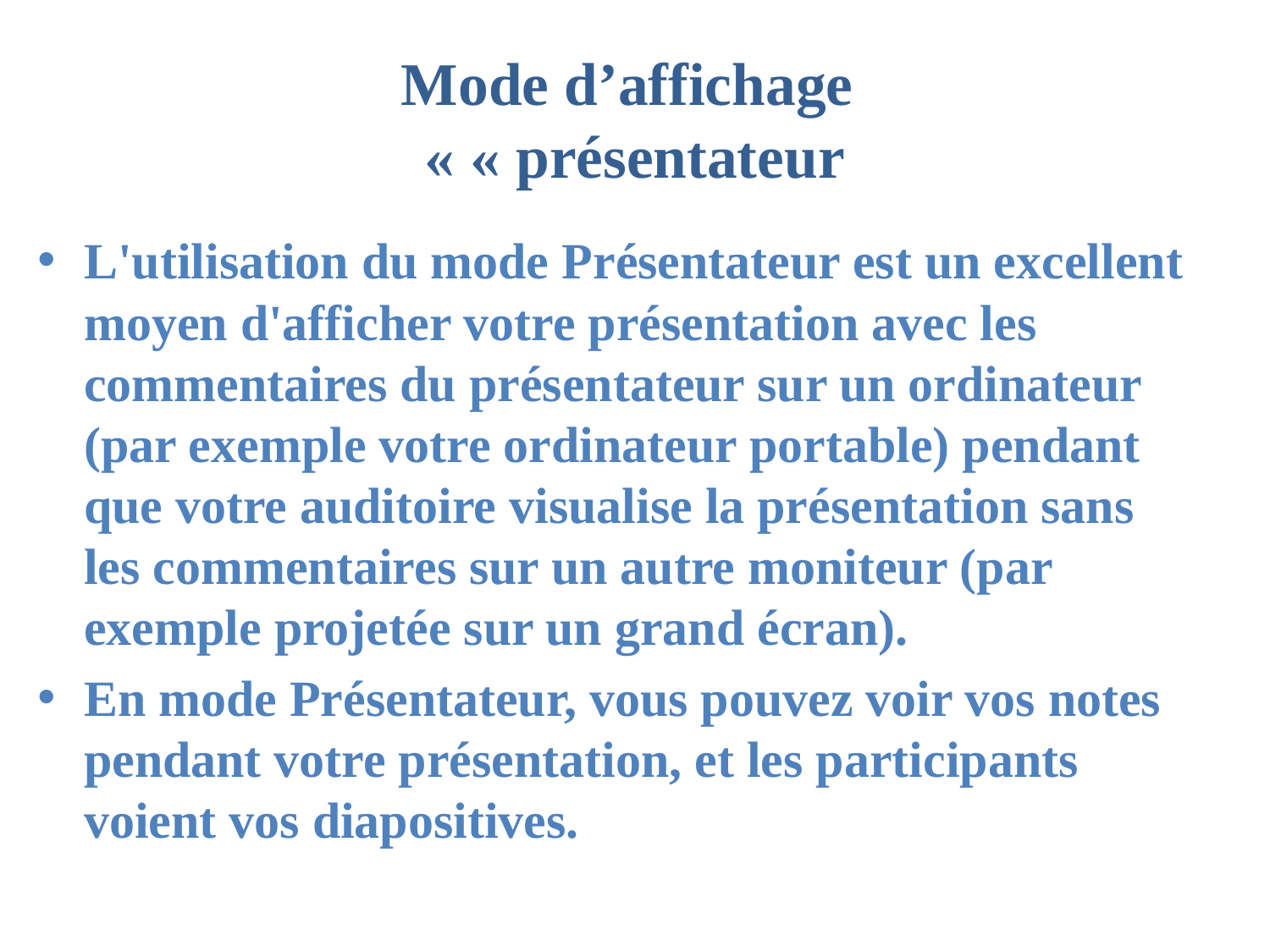

# Mode d’affichage « présentateur »
L'utilisation du mode Présentateur est un excellent moyen d'afficher votre présentation avec les commentaires du présentateur sur un ordinateur (par exemple votre ordinateur portable) pendant que votre auditoire visualise la présentation sans les commentaires sur un autre moniteur (par exemple projetée sur un grand écran).
En mode Présentateur, vous pouvez voir vos notes pendant votre présentation, et les participants voient vos diapositives.